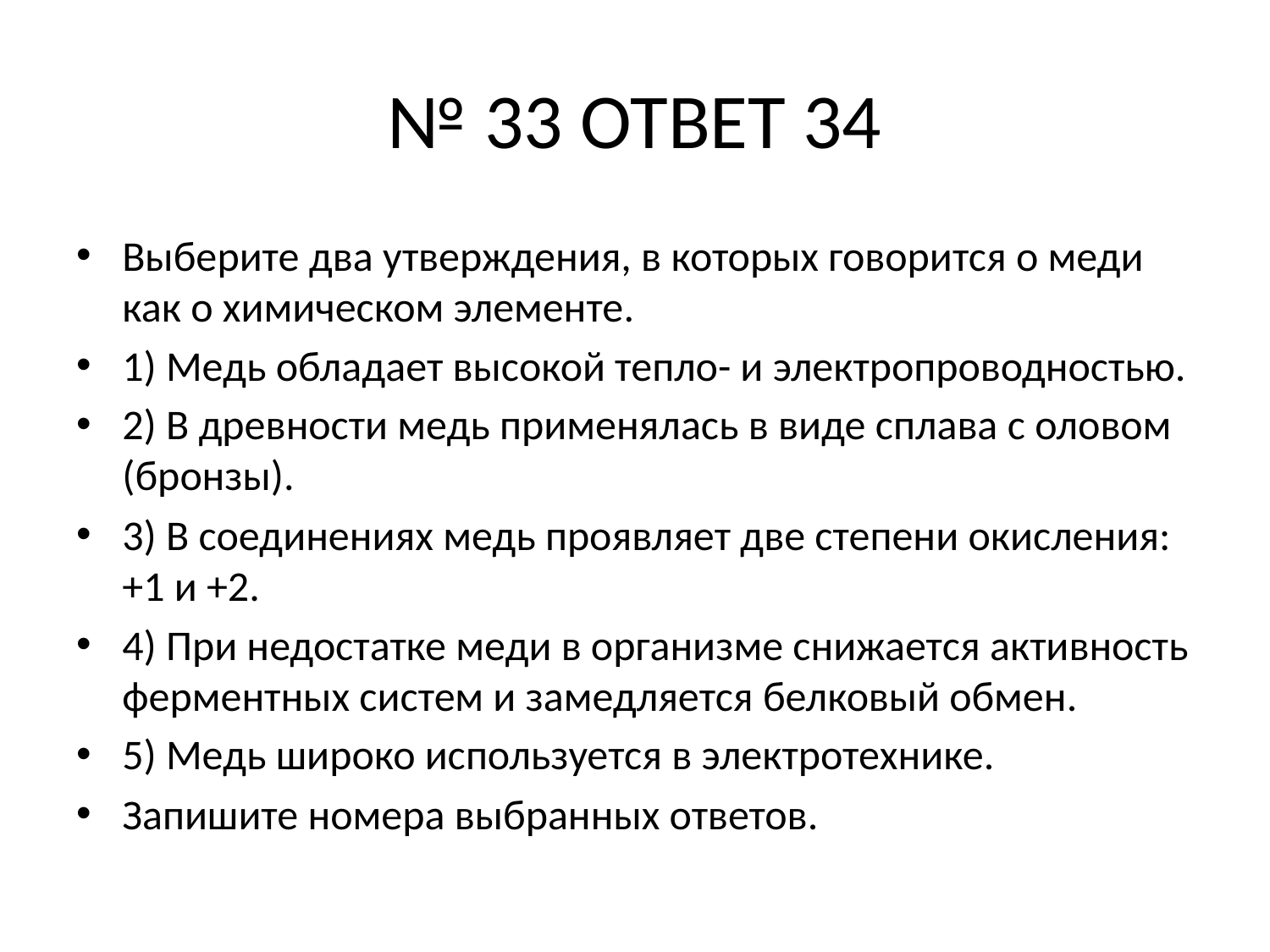

# № 33 ОТВЕТ 34
Выберите два утверждения, в которых говорится о меди как о химическом элементе.
1) Медь обладает высокой тепло- и электропроводностью.
2) В древности медь применялась в виде сплава с оловом (бронзы).
3) В соединениях медь проявляет две степени окисления: +1 и +2.
4) При недостатке меди в организме снижается активность ферментных систем и замедляется белковый обмен.
5) Медь широко используется в электротехнике.
Запишите номера выбранных ответов.